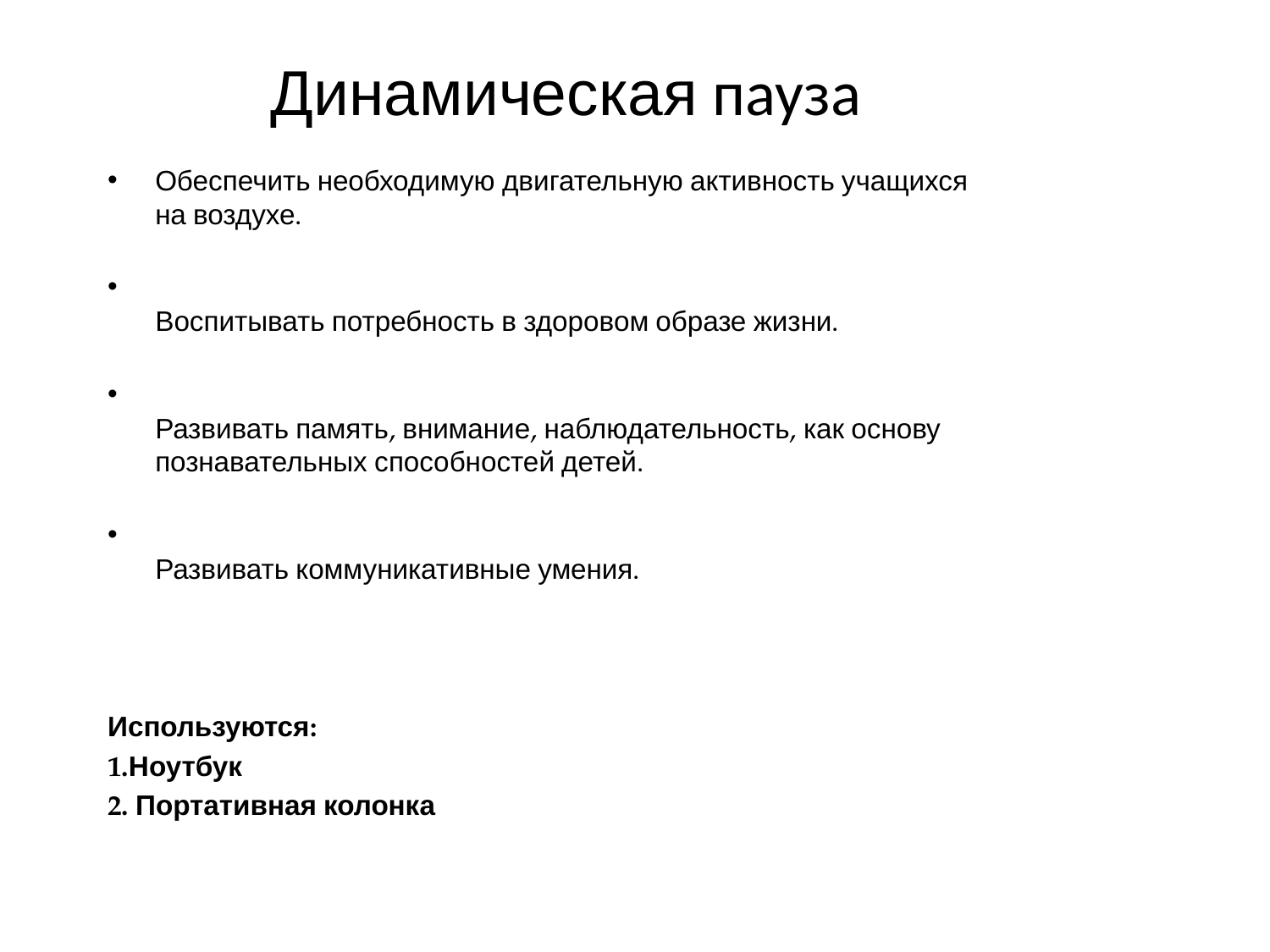

# Динамическая пауза
Обеспечить необходимую двигательную активность учащихся на воздухе.
Воспитывать потребность в здоровом образе жизни.
Развивать память, внимание, наблюдательность, как основу познавательных способностей детей.
Развивать коммуникативные умения.

Используются:
1.Ноутбук
2. Портативная колонка